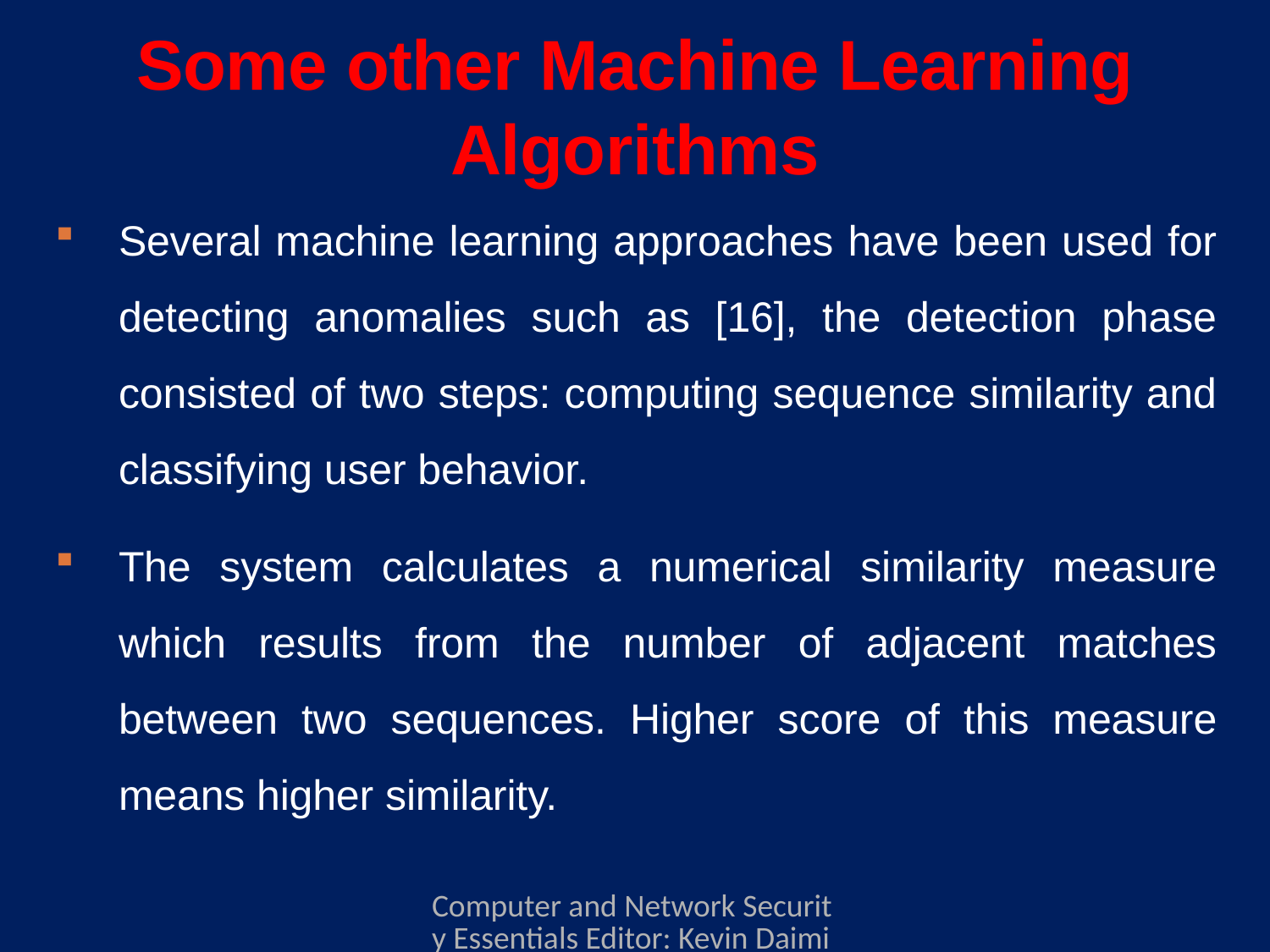

# Some other Machine Learning Algorithms
Several machine learning approaches have been used for detecting anomalies such as [16], the detection phase consisted of two steps: computing sequence similarity and classifying user behavior.
The system calculates a numerical similarity measure which results from the number of adjacent matches between two sequences. Higher score of this measure means higher similarity.
Computer and Network Security Essentials Editor: Kevin Daimi Associate Editors: Guillermo Francia, Levent Ertaul, Luis H. Encinas, Eman El-Sheikh Published by Springer